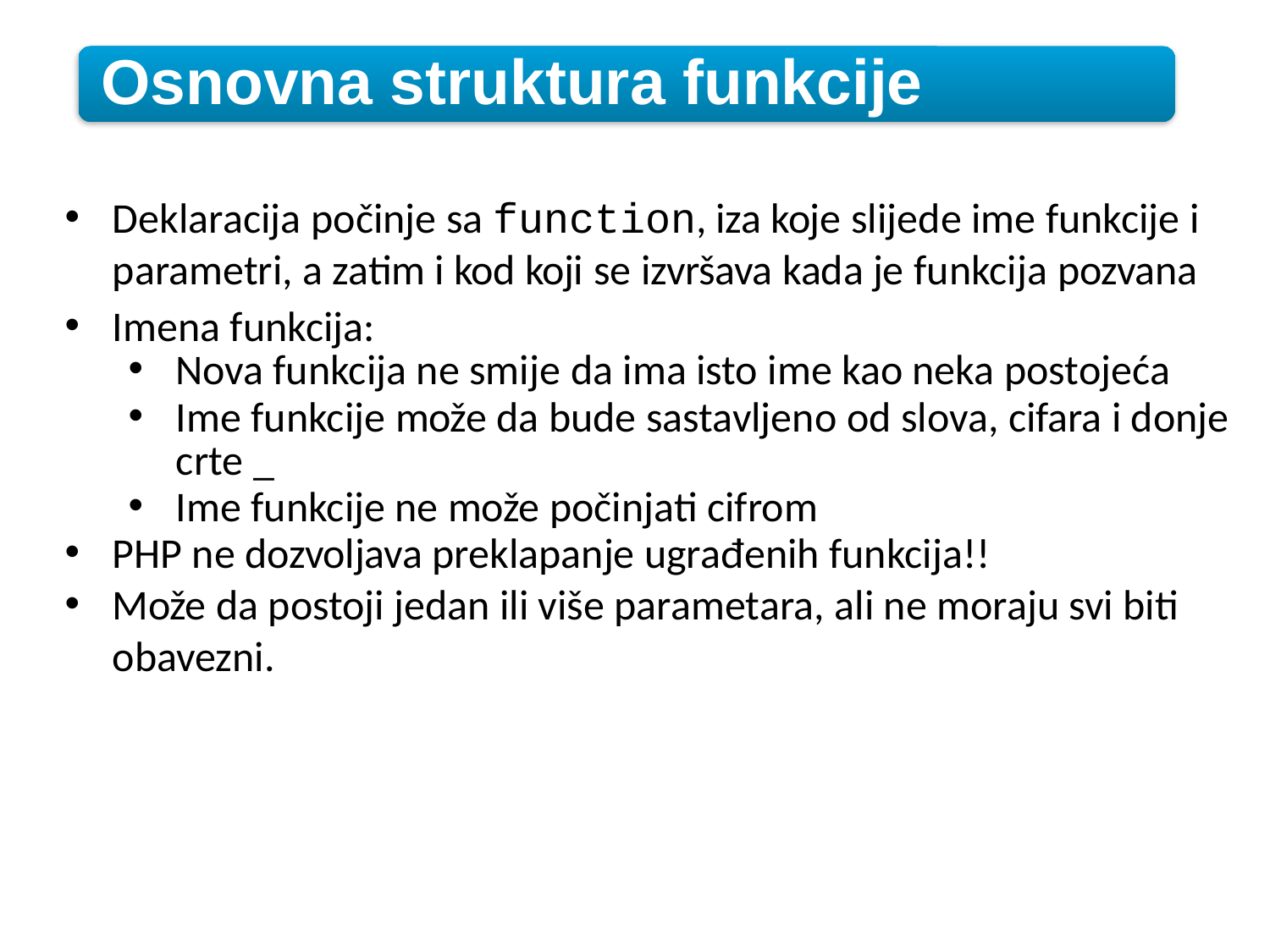

Osnovna struktura funkcije
Deklaracija počinje sa function, iza koje slijede ime funkcije i parametri, a zatim i kod koji se izvršava kada je funkcija pozvana
Imena funkcija:
Nova funkcija ne smije da ima isto ime kao neka postojeća
Ime funkcije može da bude sastavljeno od slova, cifara i donje crte _
Ime funkcije ne može počinjati cifrom
PHP ne dozvoljava preklapanje ugrađenih funkcija!!
Može da postoji jedan ili više parametara, ali ne moraju svi biti obavezni.
79